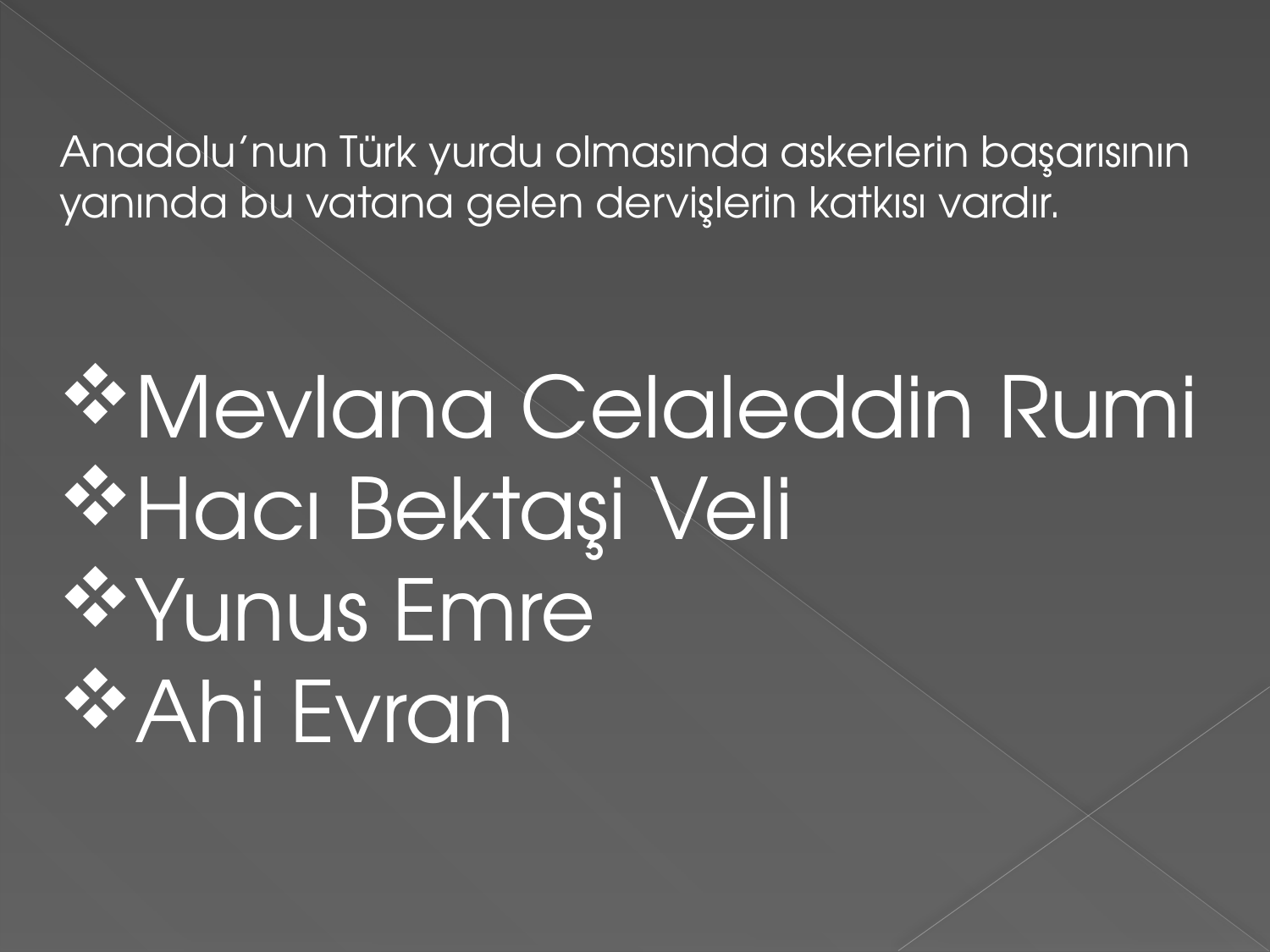

Anadolu’nun Türk yurdu olmasında askerlerin başarısının
yanında bu vatana gelen dervişlerin katkısı vardır.
Mevlana Celaleddin Rumi
Hacı Bektaşi Veli
Yunus Emre
Ahi Evran